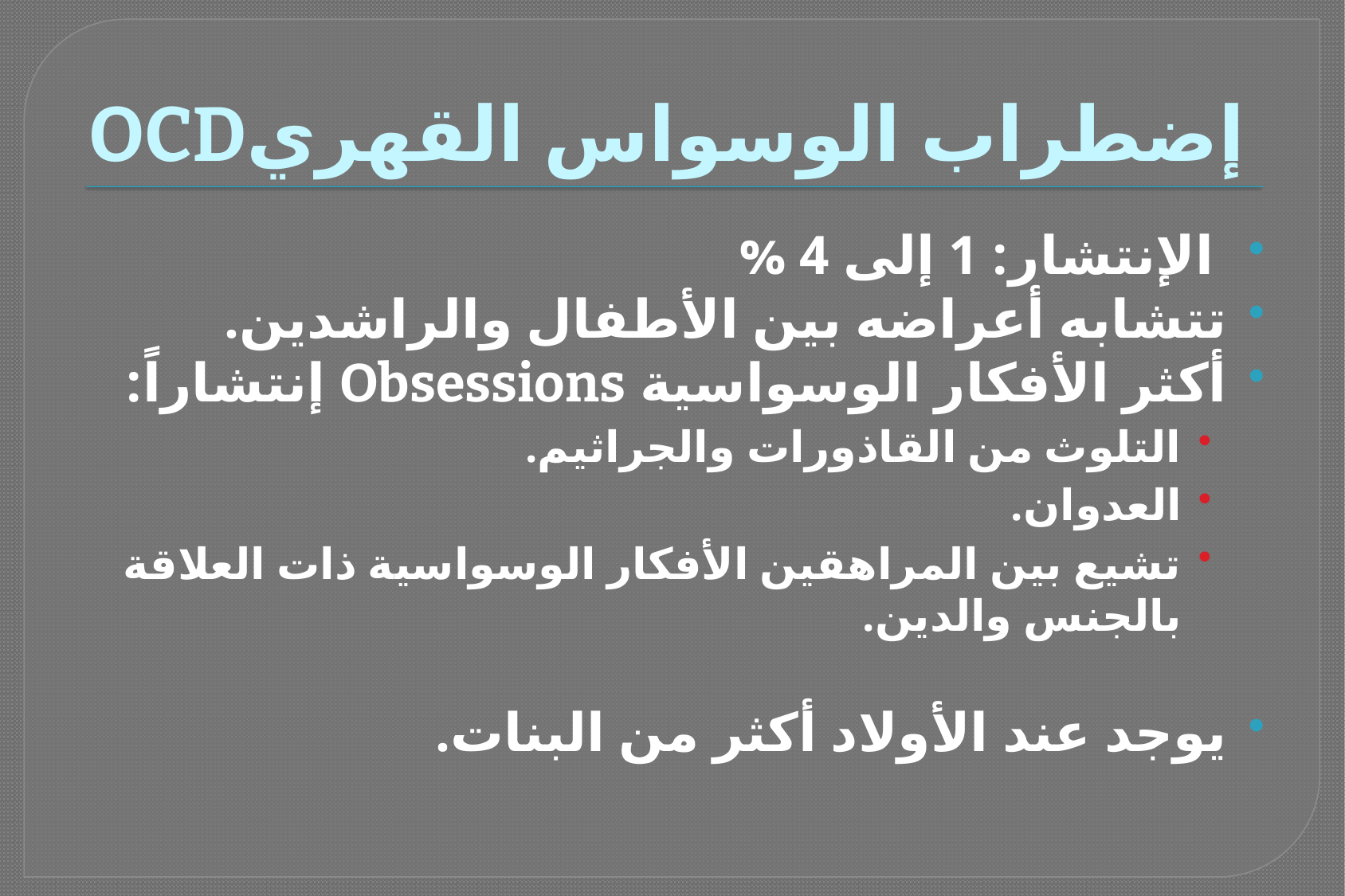

# OCDإضطراب الوسواس القهري
 الإنتشار: 1 إلى 4 %
تتشابه أعراضه بين الأطفال والراشدين.
أكثر الأفكار الوسواسية Obsessions إنتشاراً:
التلوث من القاذورات والجراثيم.
العدوان.
تشيع بين المراهقين الأفكار الوسواسية ذات العلاقة بالجنس والدين.

يوجد عند الأولاد أكثر من البنات.